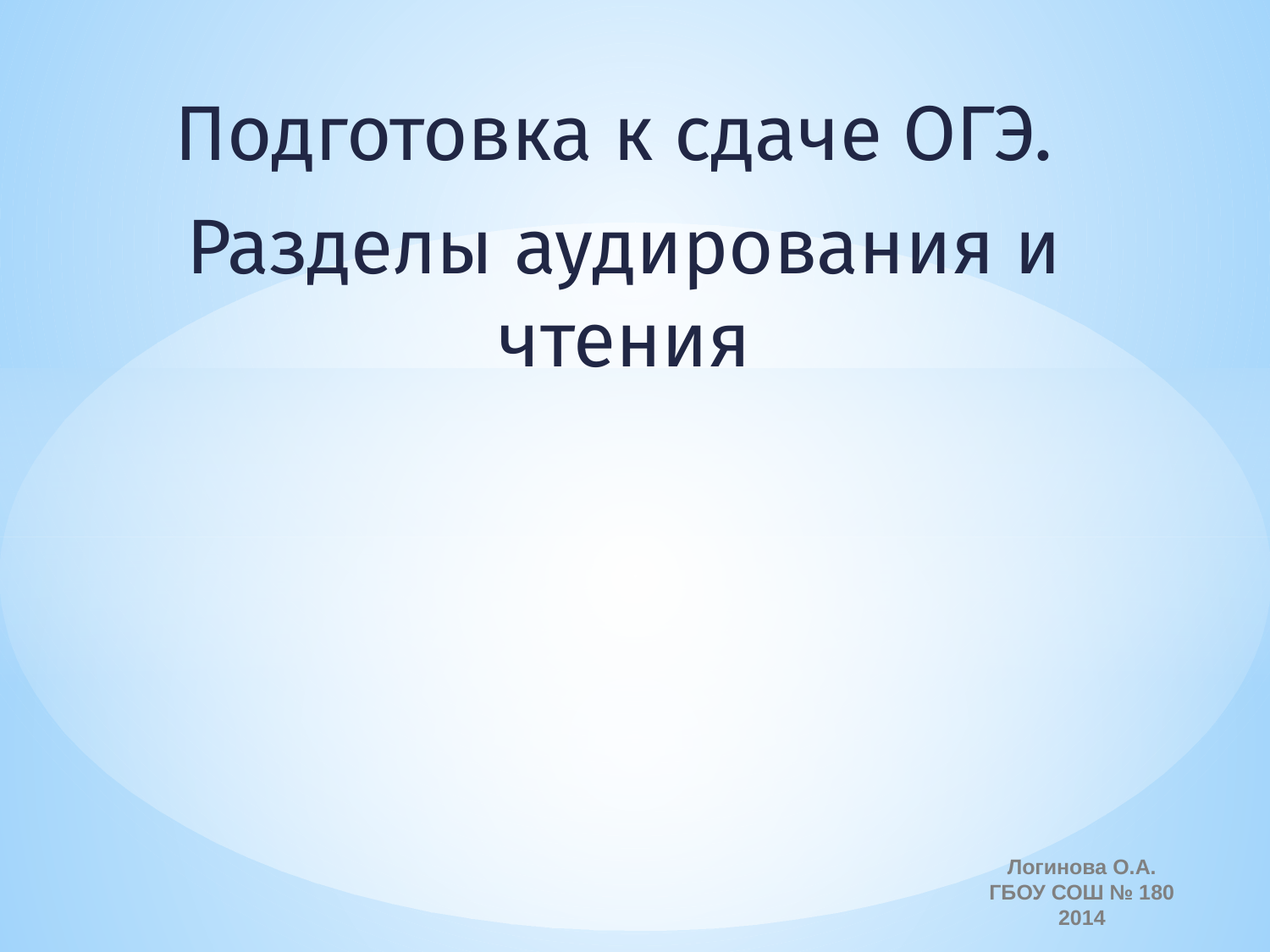

Подготовка к сдаче ОГЭ.
Разделы аудирования и чтения
Логинова О.А.
ГБОУ СОШ № 180
2014